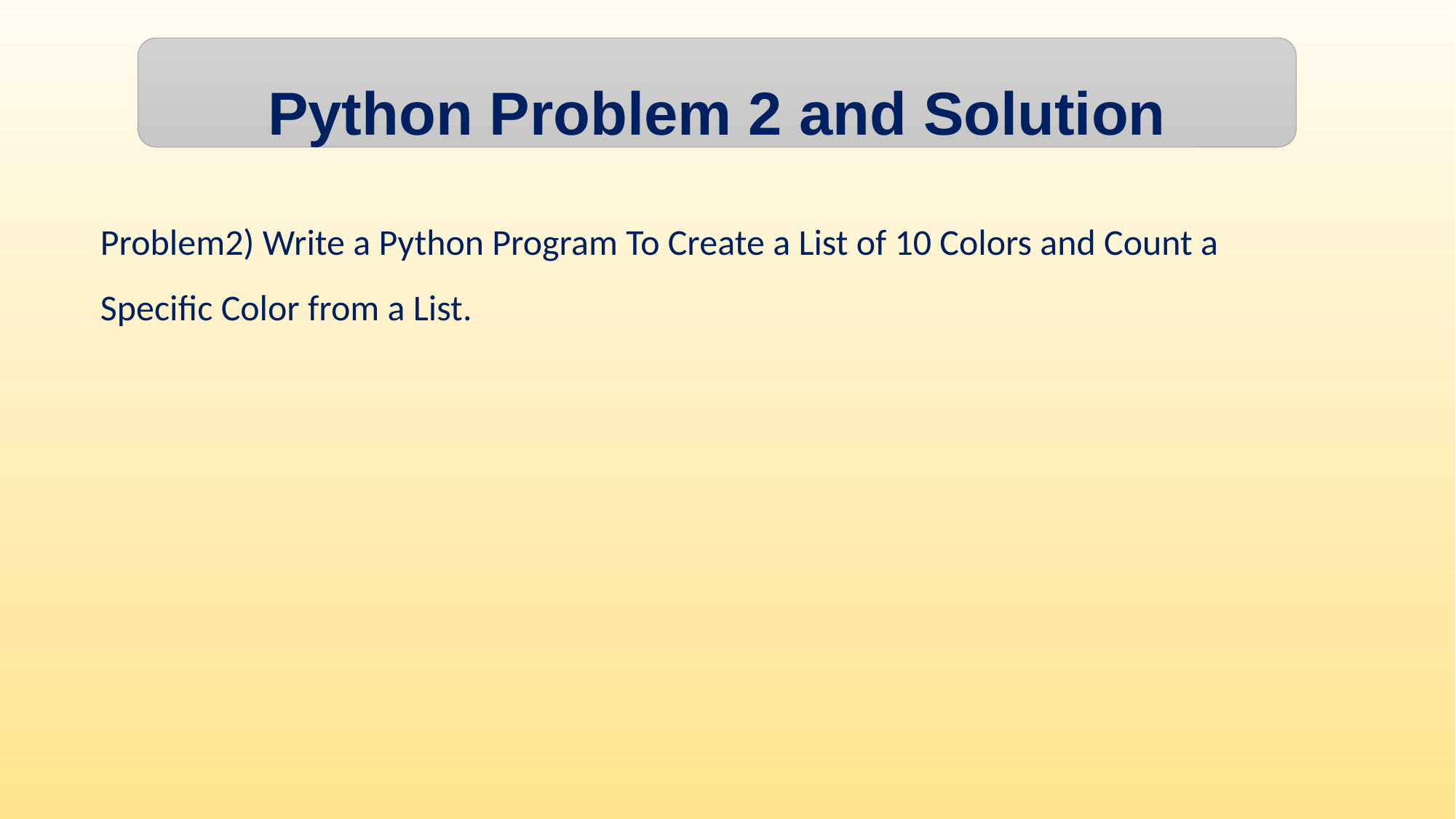

Python Problem 2 and Solution
Problem2) Write a Python Program To Create a List of 10 Colors and Count a Specific Color from a List.